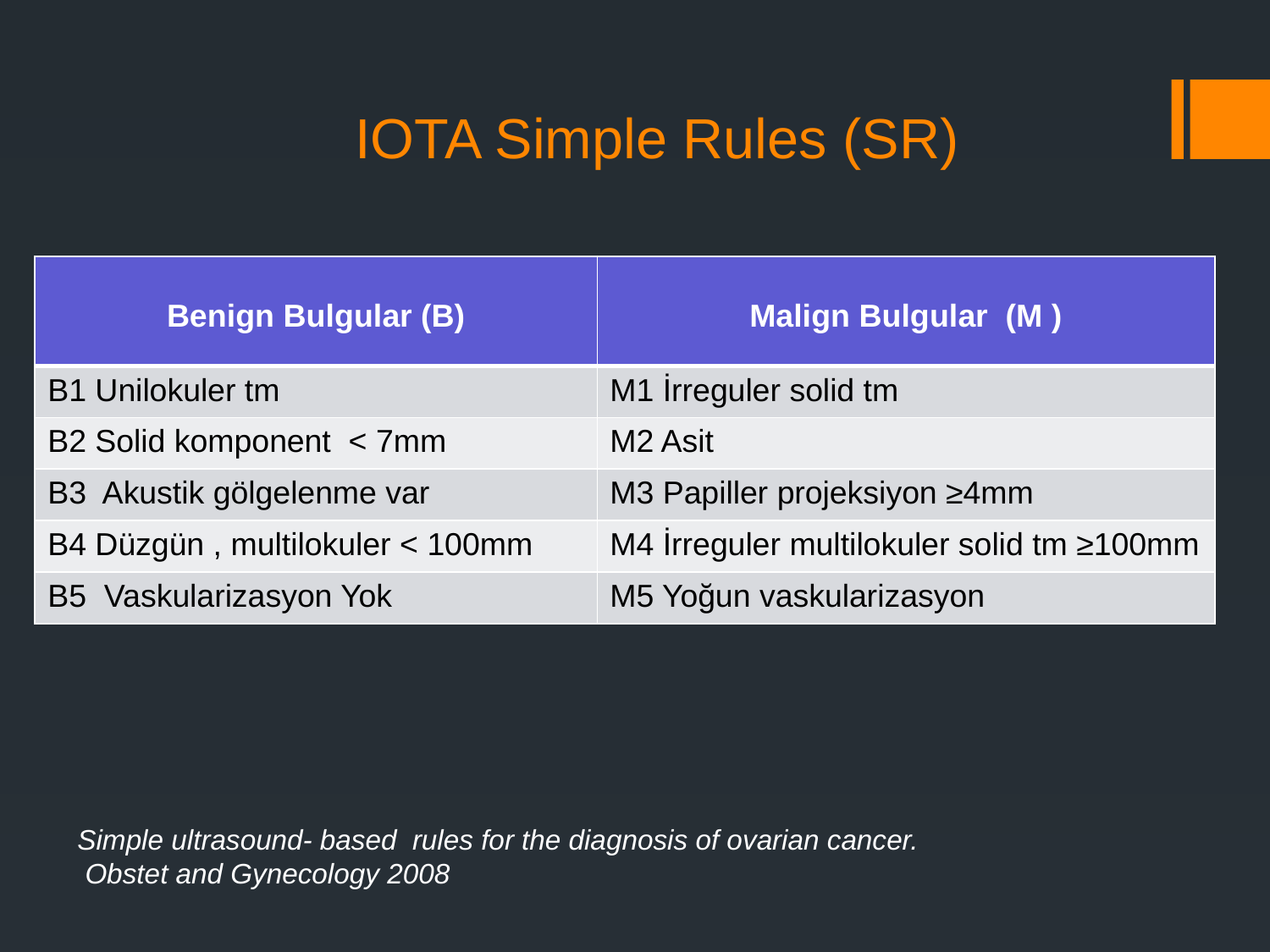

# IOTA Simple Rules (SR)
| Benign Bulgular (B) | Malign Bulgular (M ) |
| --- | --- |
| B1 Unilokuler tm | M1 İrreguler solid tm |
| B2 Solid komponent < 7mm | M2 Asit |
| B3 Akustik gölgelenme var | M3 Papiller projeksiyon ≥4mm |
| B4 Düzgün , multilokuler < 100mm | M4 İrreguler multilokuler solid tm ≥100mm |
| B5 Vaskularizasyon Yok | M5 Yoğun vaskularizasyon |
Simple ultrasound- based  rules for the diagnosis of ovarian cancer.
 Obstet and Gynecology 2008